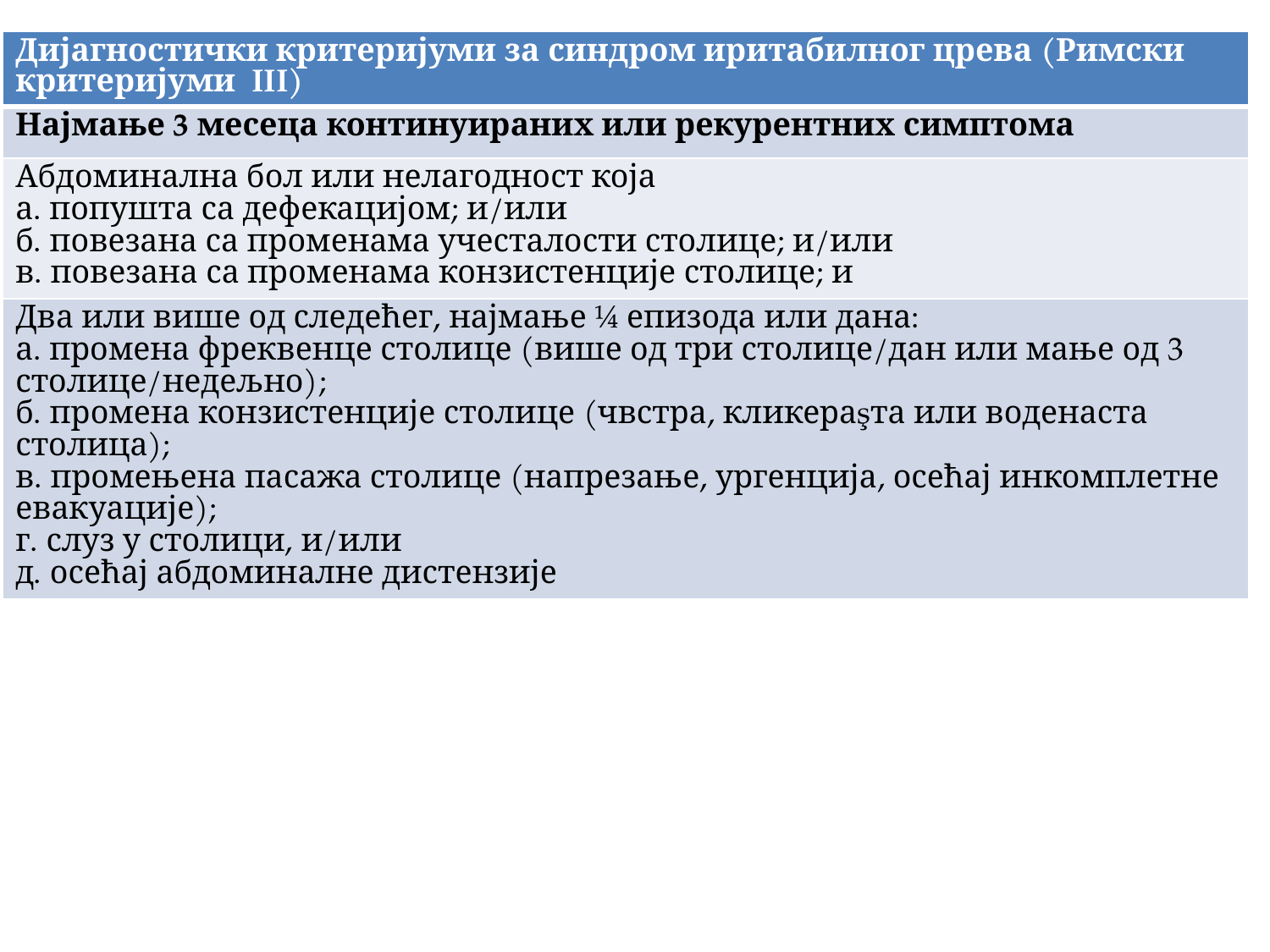

| Дијагностички критеријуми за синдром иритабилног црева (Римски критеријуми III) |
| --- |
| Најмање 3 месеца континуираних или рекурентних симптома |
| Абдоминална бол или нелагодност која а. попушта са дефекацијом; и/или б. повезана са променама учесталости столице; и/или в. повезана са променама конзистенције столице; и |
| Два или више од следећег, најмање ¼ епизода или дана: а. промена фреквенце столице (више од три столице/дан или мање од 3 столице/недељно); б. промена конзистенције столице (чвстра, кликераşта или воденаста столица); в. промењена пасажа столице (напрезање, ургенција, осећај инкомплетне евакуације); г. слуз у столици, и/или д. осећај абдоминалне дистензије |